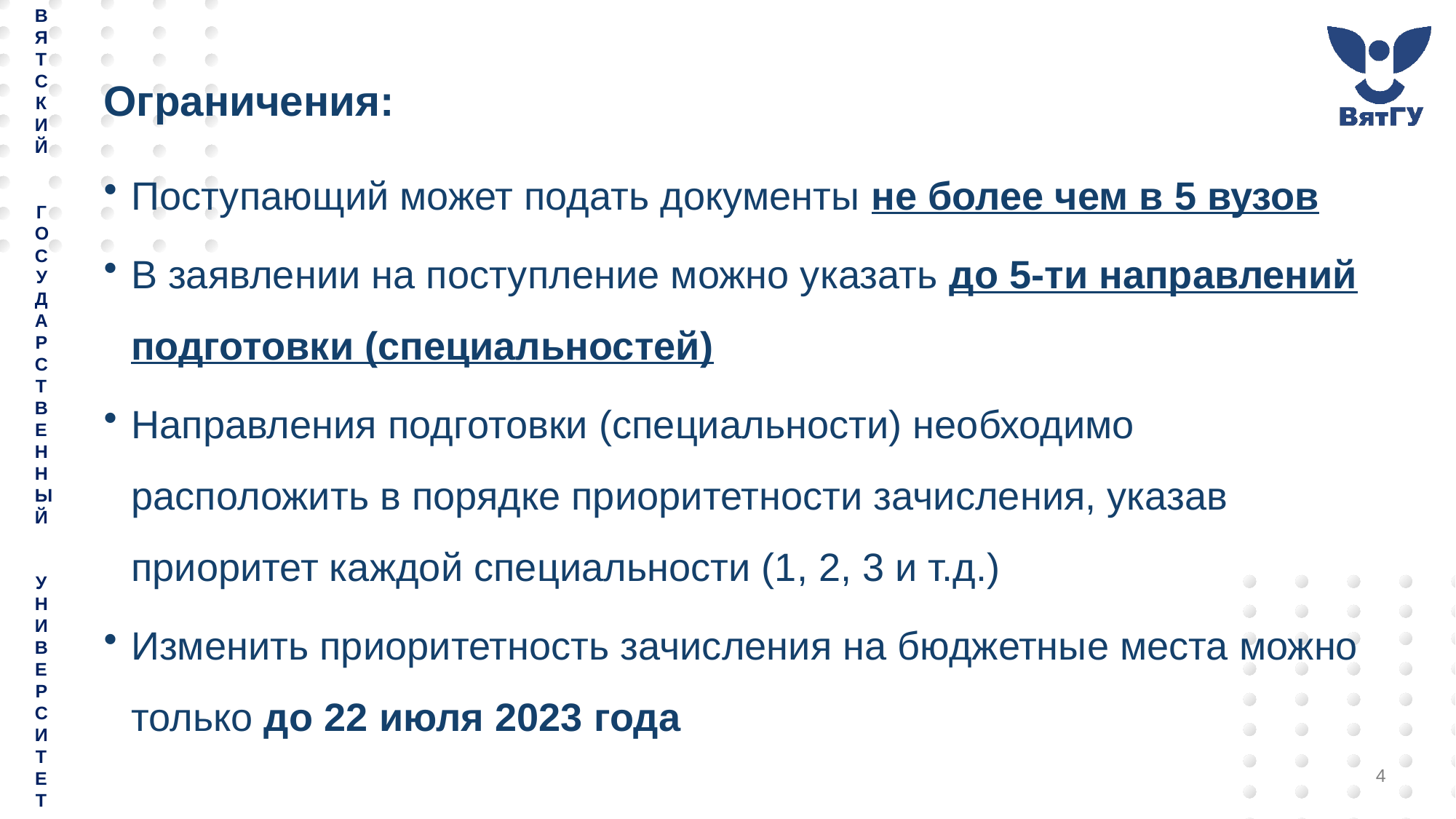

# Ограничения:
Поступающий может подать документы не более чем в 5 вузов
В заявлении на поступление можно указать до 5-ти направлений подготовки (специальностей)
Направления подготовки (специальности) необходимо расположить в порядке приоритетности зачисления, указав приоритет каждой специальности (1, 2, 3 и т.д.)
Изменить приоритетность зачисления на бюджетные места можно только до 22 июля 2023 года
4